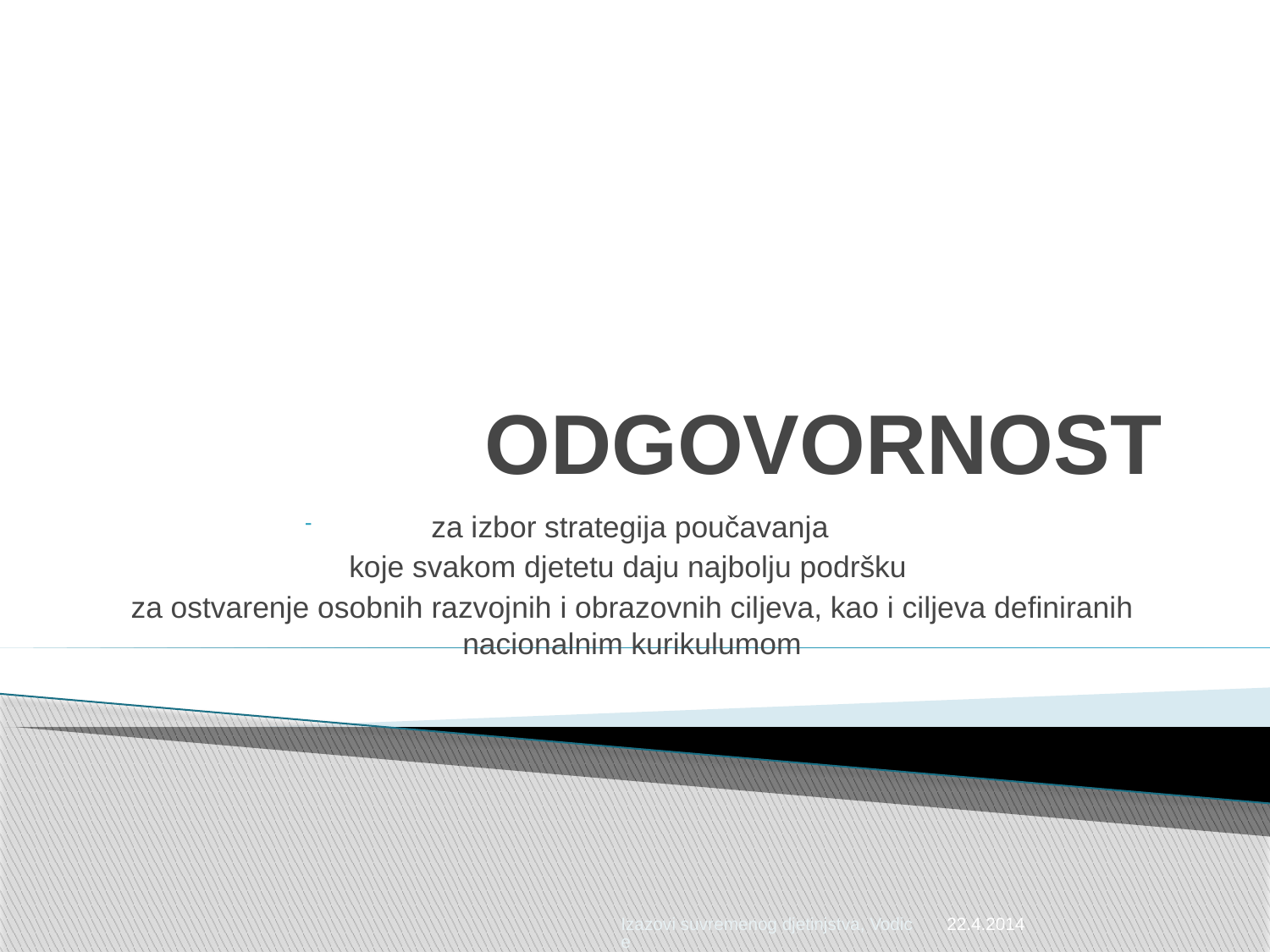

# ODGOVORNOST
za izbor strategija poučavanja
koje svakom djetetu daju najbolju podršku
za ostvarenje osobnih razvojnih i obrazovnih ciljeva, kao i ciljeva definiranih nacionalnim kurikulumom
Izazovi suvremenog djetinjstva, Vodice
22.4.2014